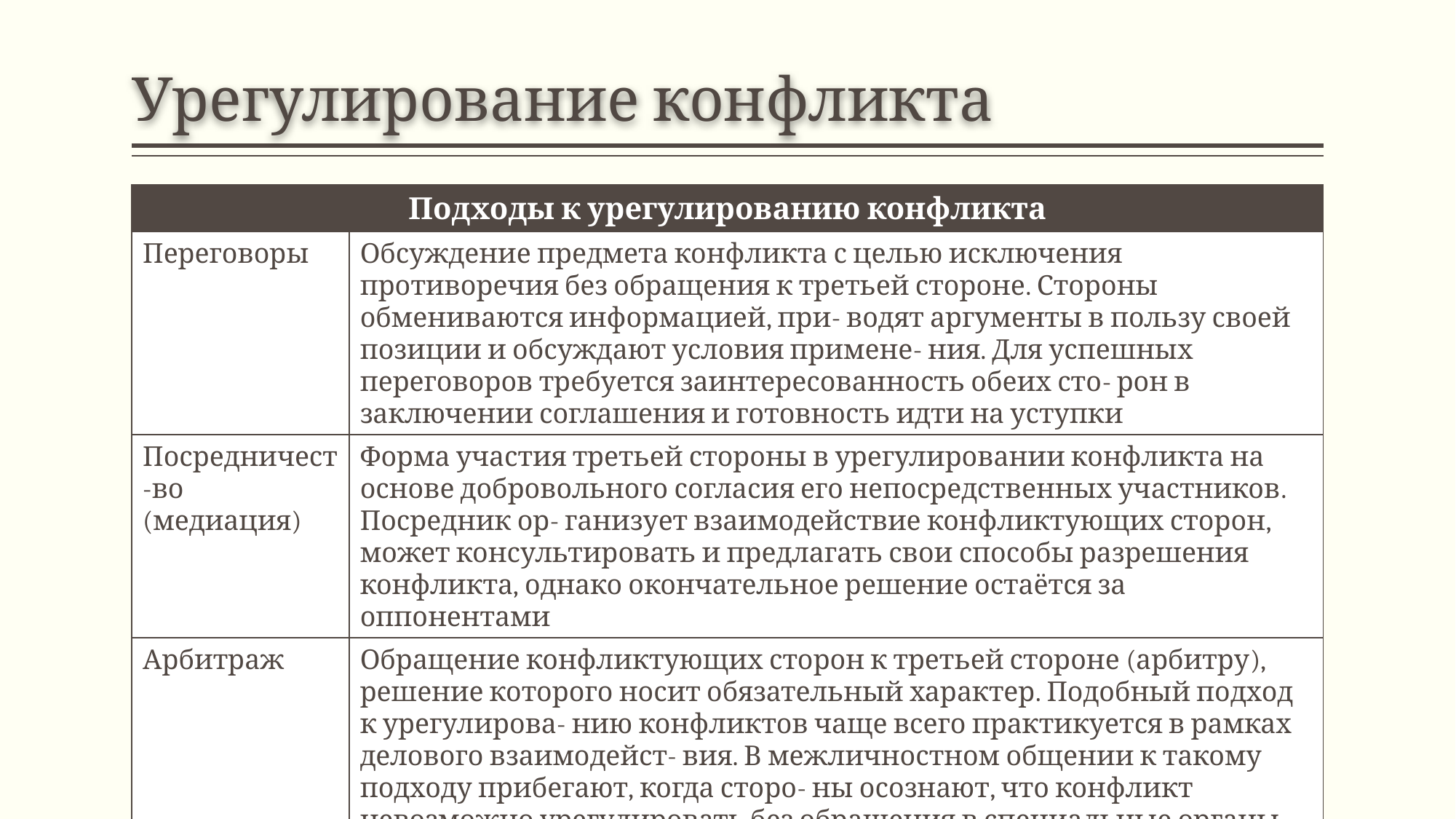

# Урегулирование конфликта
| Подходы к урегулированию конфликта |  |
| --- | --- |
| Переговоры | Обсуждение предмета конфликта с целью исключения противоречия без обращения к третьей стороне. Стороны обмениваются информацией, при- водят аргументы в пользу своей позиции и обсуждают условия примене- ния. Для успешных переговоров требуется заинтересованность обеих сто- рон в заключении соглашения и готовность идти на уступки |
| Посредничест-во (медиация) | Форма участия третьей стороны в урегулировании конфликта на основе добровольного согласия его непосредственных участников. Посредник ор- ганизует взаимодействие конфликтующих сторон, может консультировать и предлагать свои способы разрешения конфликта, однако окончательное решение остаётся за оппонентами |
| Арбитраж | Обращение конфликтующих сторон к третьей стороне (арбитру), решение которого носит обязательный характер. Подобный подход к урегулирова- нию конфликтов чаще всего практикуется в рамках делового взаимодейст- вия. В межличностном общении к такому подходу прибегают, когда сторо- ны осознают, что конфликт невозможно урегулировать без обращения в специальные органы (например, суды). |